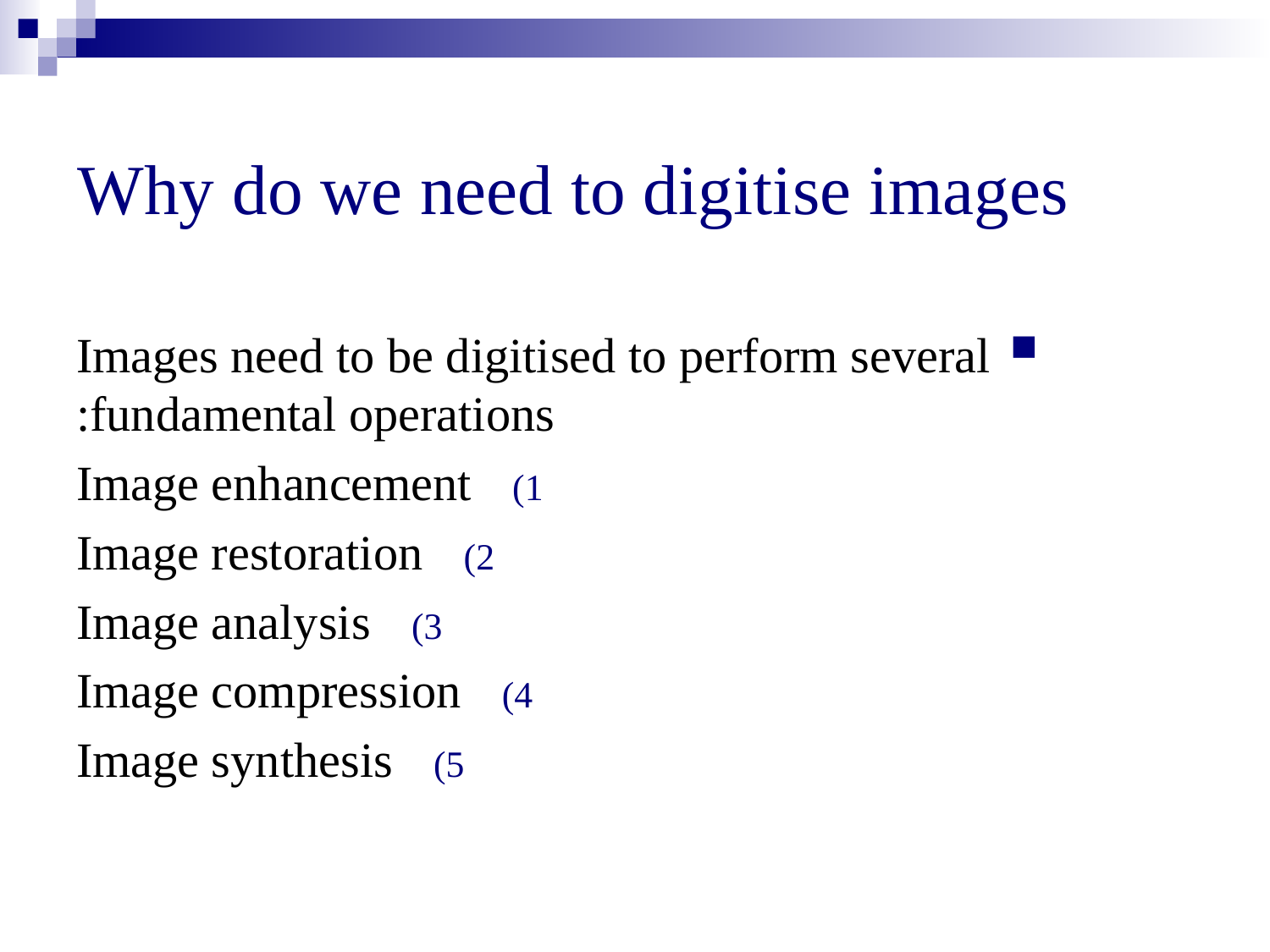

# Why do we need to digitise images
Images need to be digitised to perform several fundamental operations:
Image enhancement
Image restoration
Image analysis
Image compression
Image synthesis